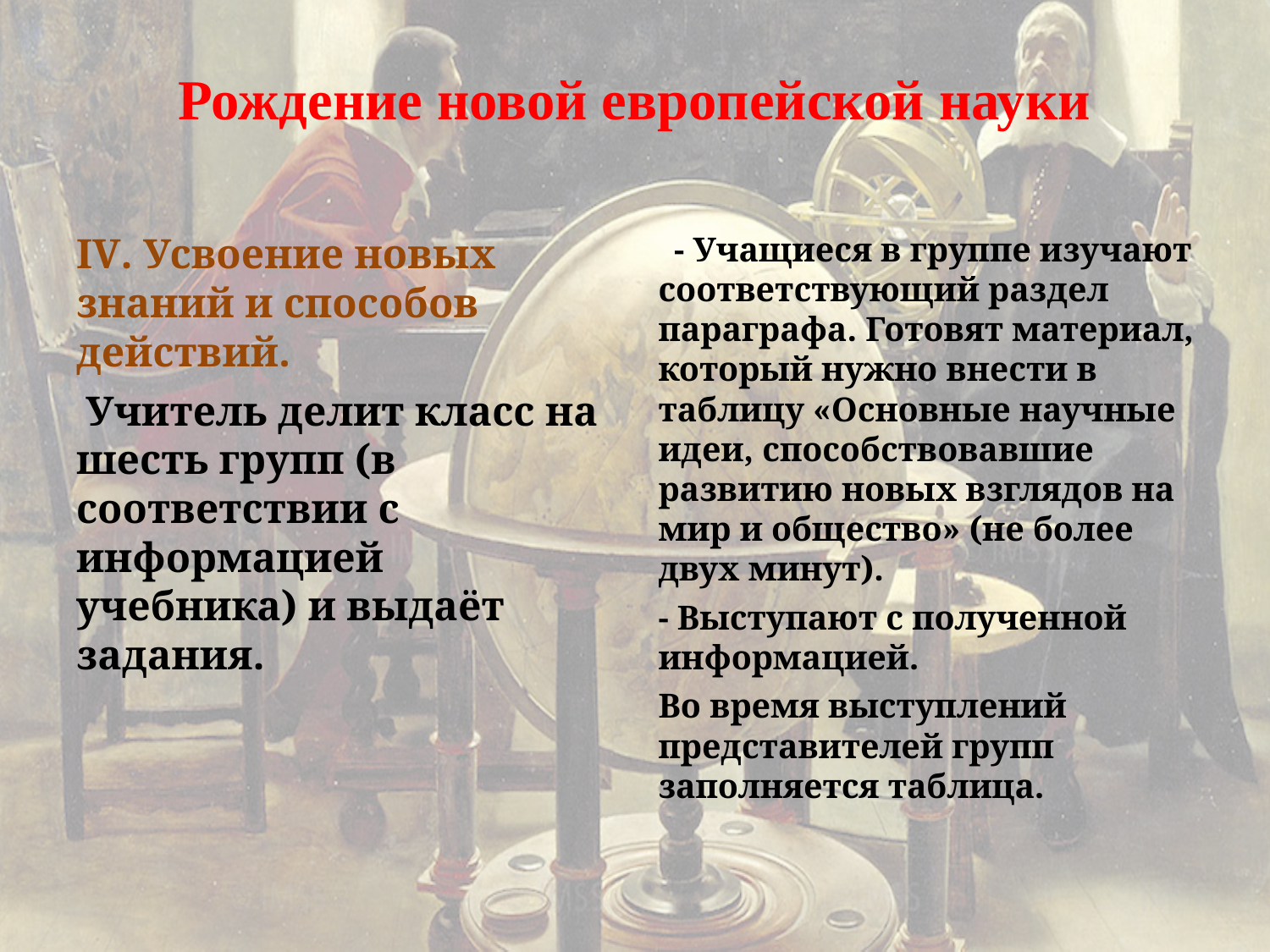

# Рождение новой европейской науки
IV. Усвоение новых знаний и способов действий.
 Учитель делит класс на шесть групп (в соответствии с информацией учебника) и выдаёт задания.

  - Учащиеся в группе изучают соответствующий раздел параграфа. Готовят материал, который нужно внести в таблицу «Основные научные идеи, способствовавшие развитию новых взглядов на мир и общество» (не более двух минут).
- Выступают с полученной информацией.
Во время выступлений представителей групп заполняется таблица.